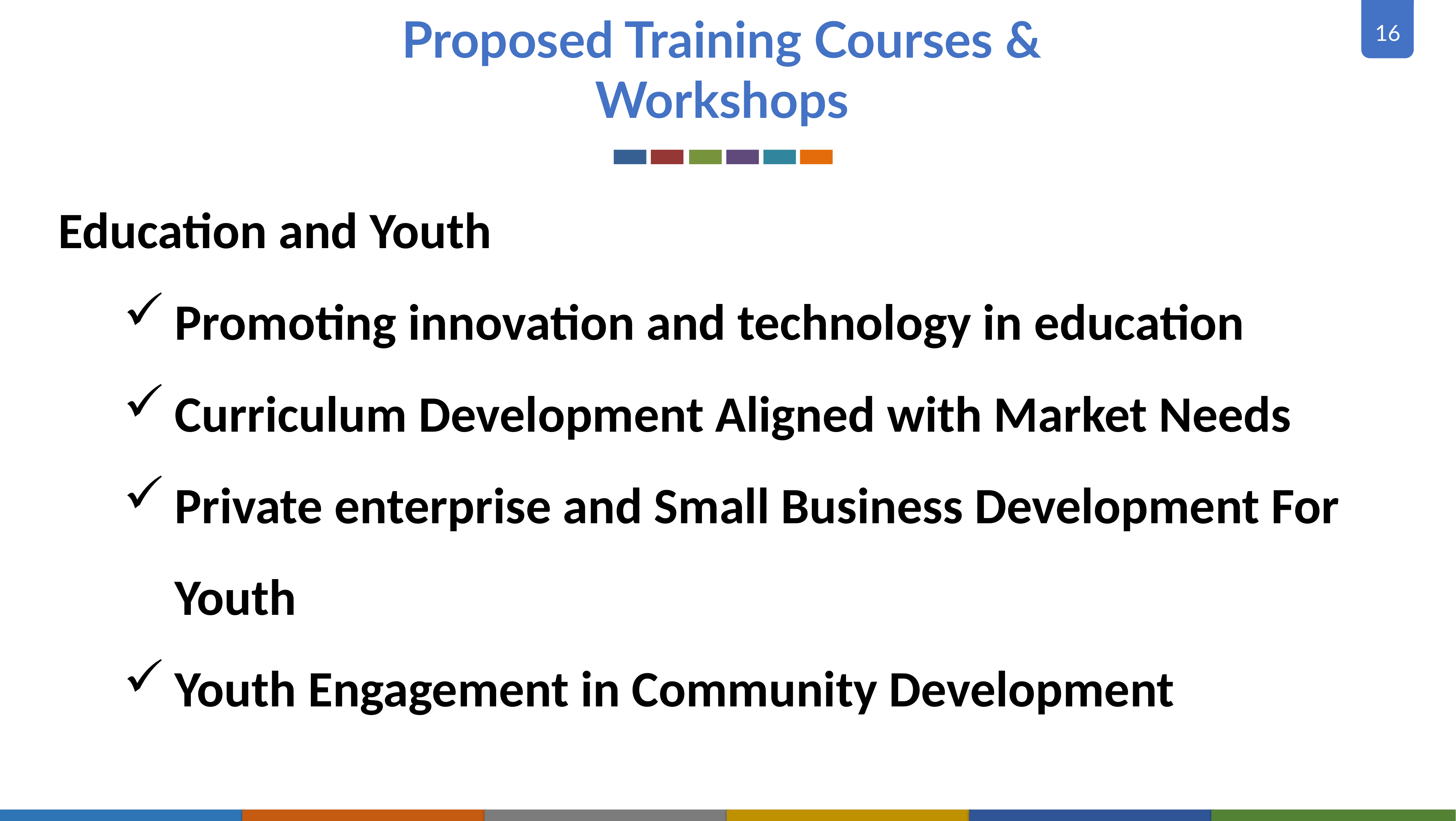

Proposed Training Courses & Workshops

Education and Youth
Promoting innovation and technology in education
Curriculum Development Aligned with Market Needs
Private enterprise and Small Business Development For Youth
Youth Engagement in Community Development